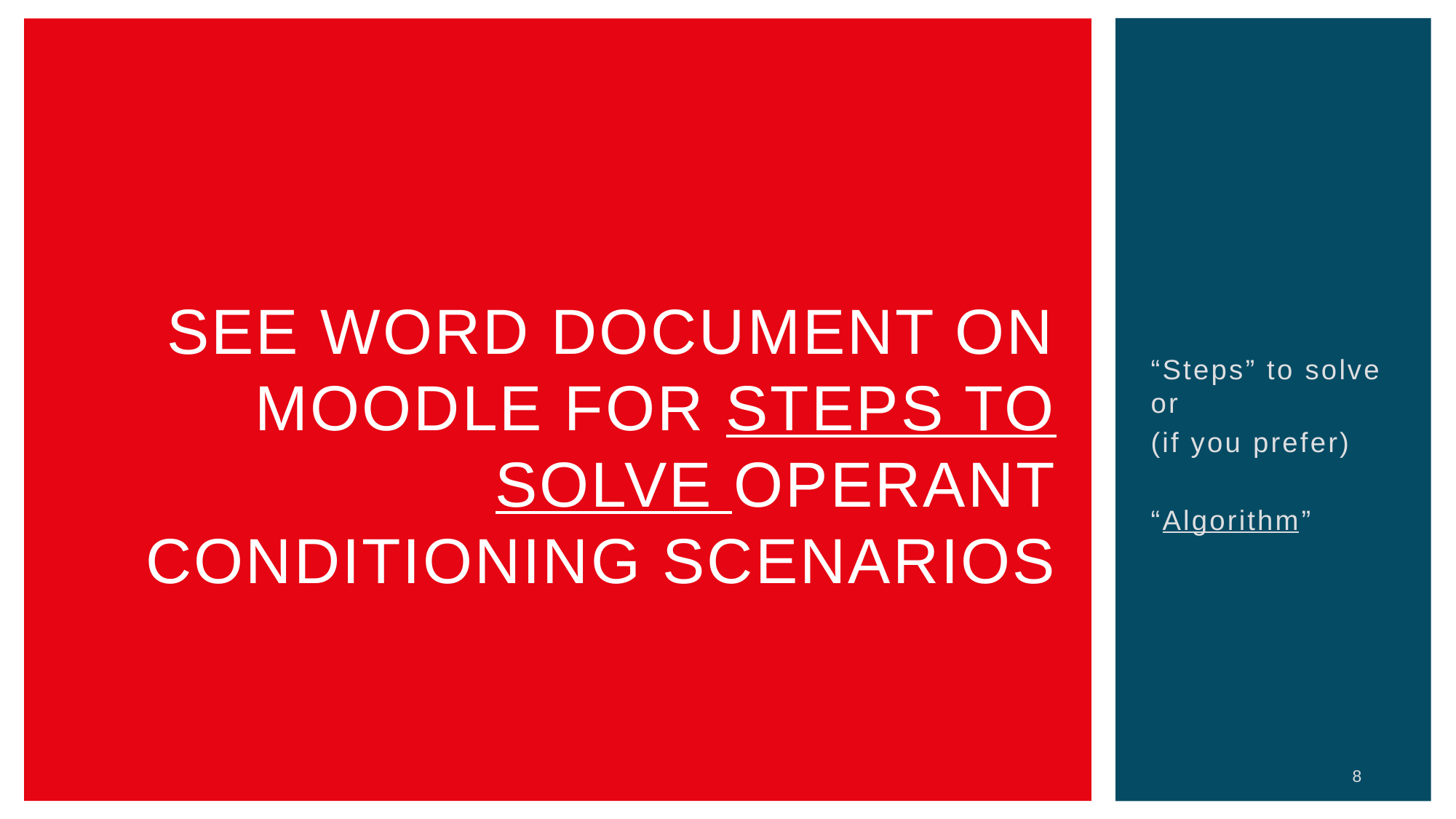

# See word document on Moodle for steps to solve operant conditioning scenarios
“Steps” to solve or
(if you prefer)

“Algorithm”
8